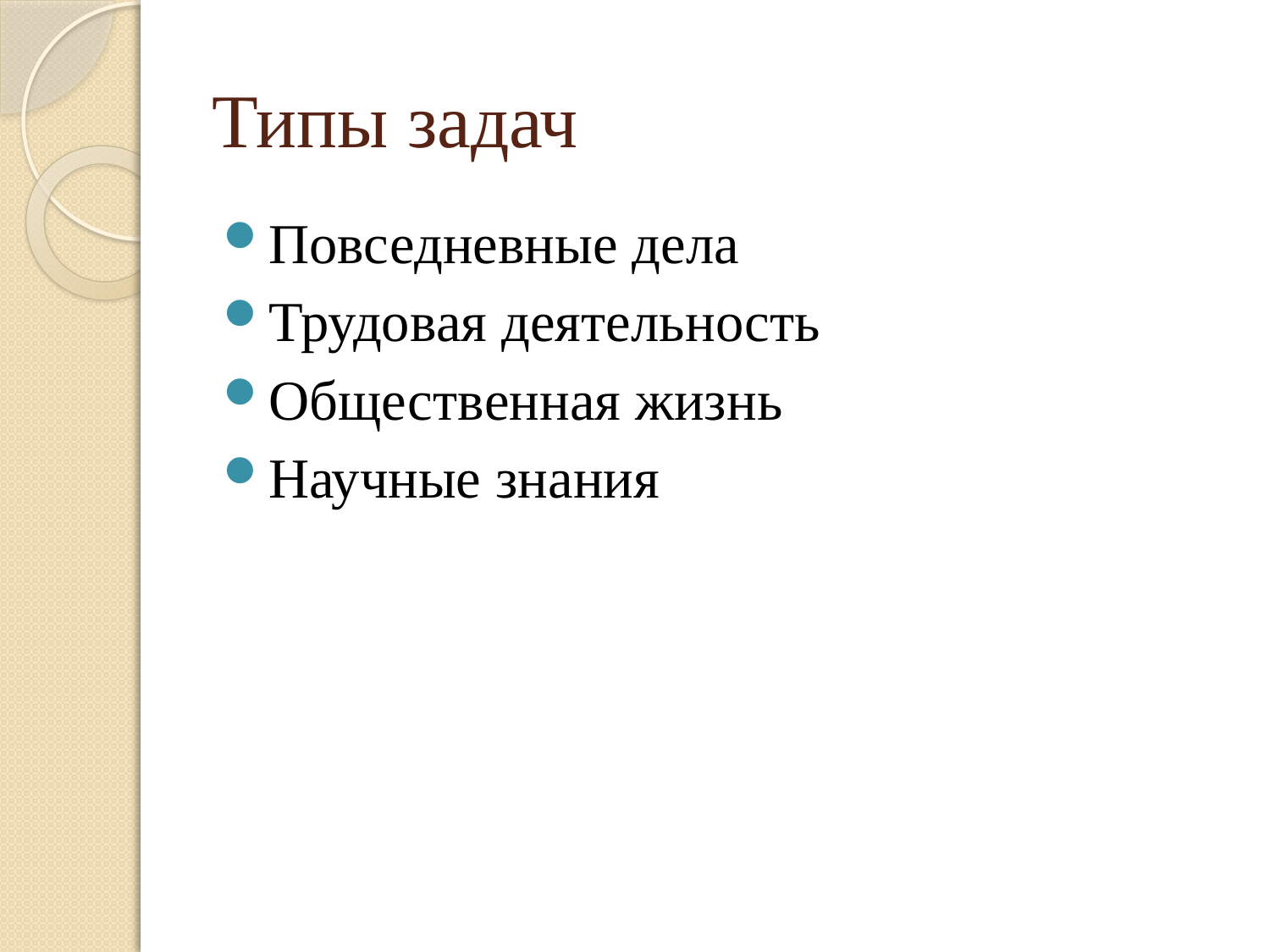

# Типы задач
Повседневные дела
Трудовая деятельность
Общественная жизнь
Научные знания